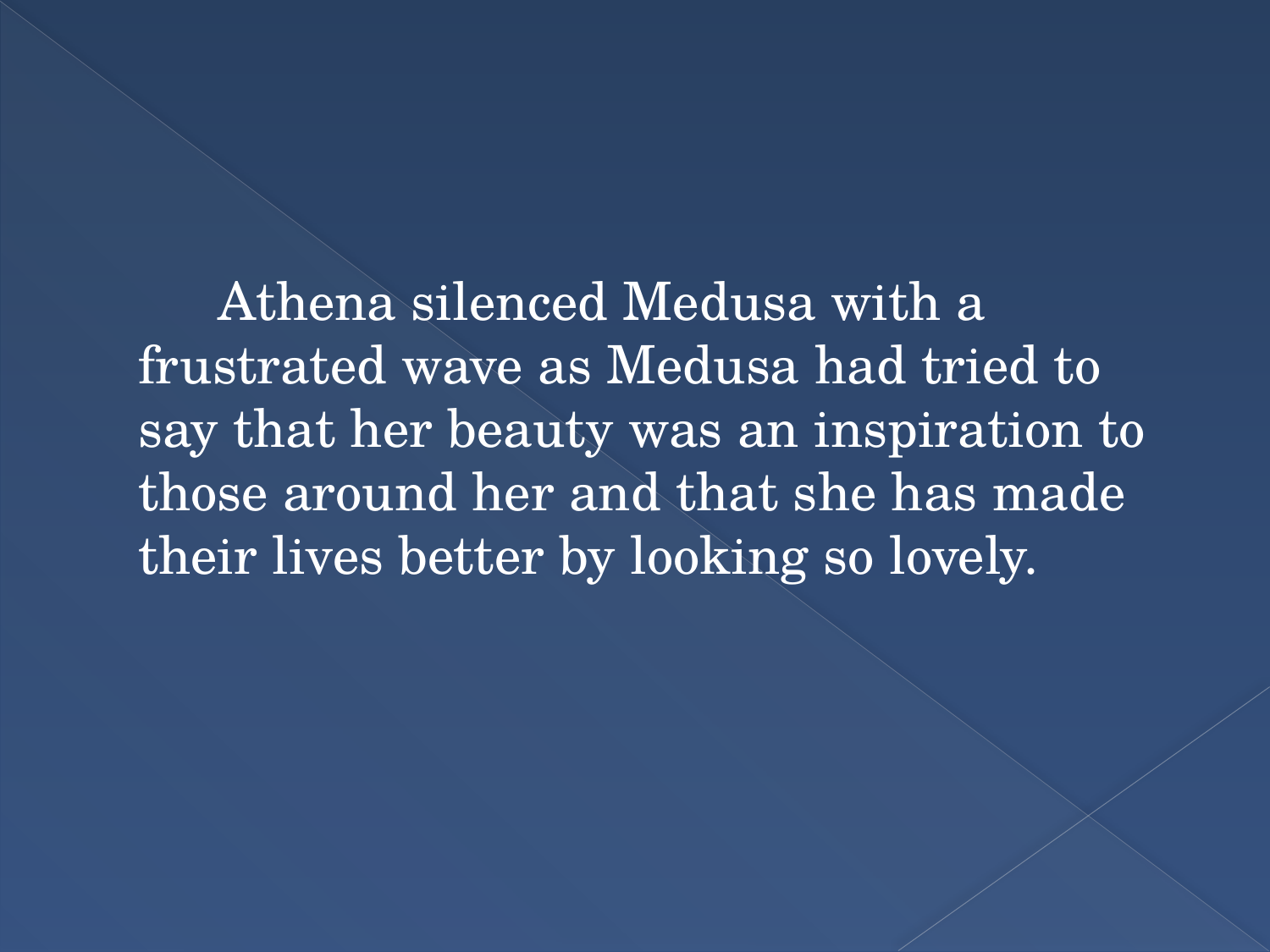

Athena silenced Medusa with a frustrated wave as Medusa had tried to say that her beauty was an inspiration to those around her and that she has made their lives better by looking so lovely.